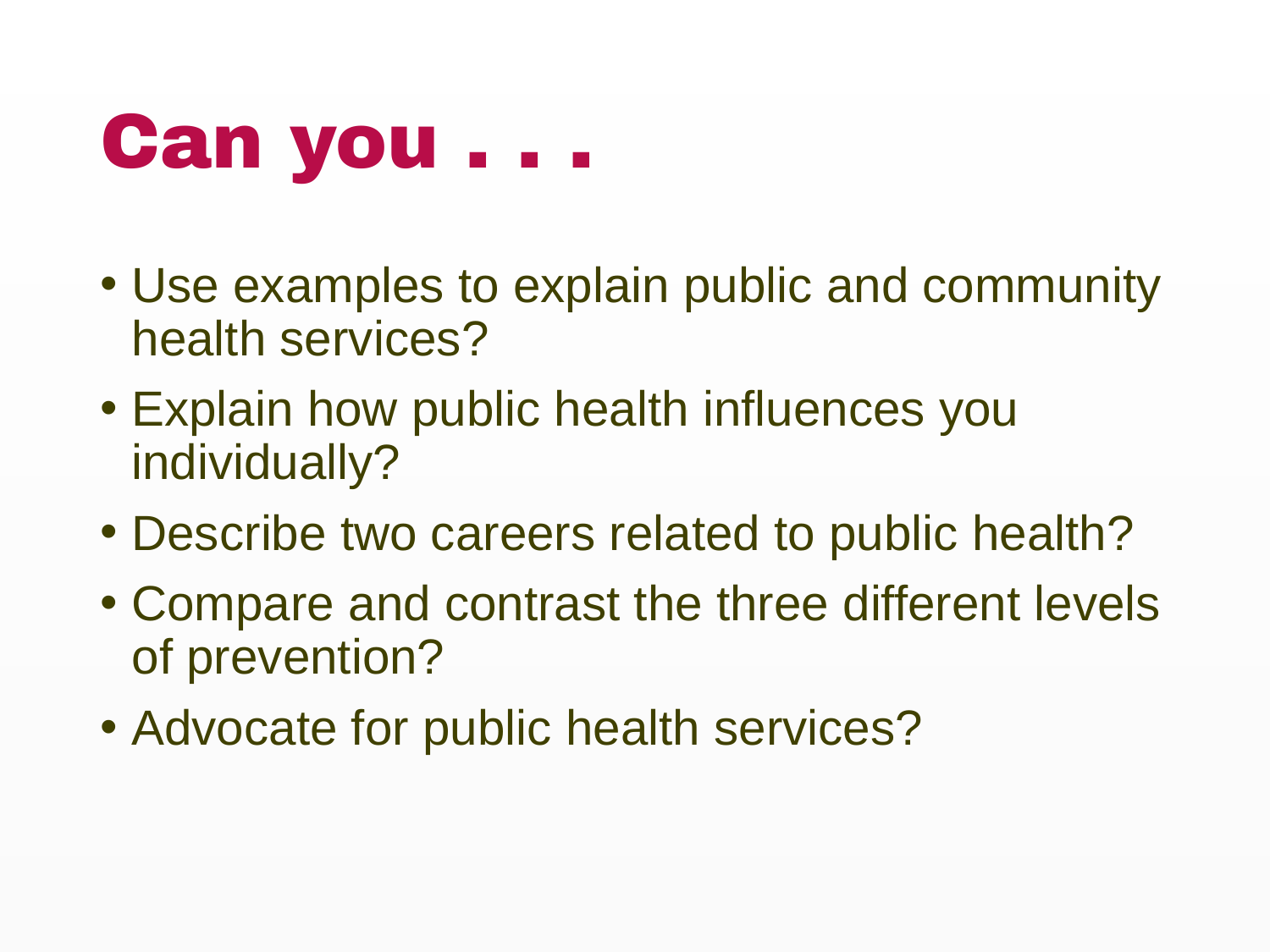

# Can you . . .
Use examples to explain public and community health services?
Explain how public health influences you individually?
Describe two careers related to public health?
Compare and contrast the three different levels of prevention?
Advocate for public health services?